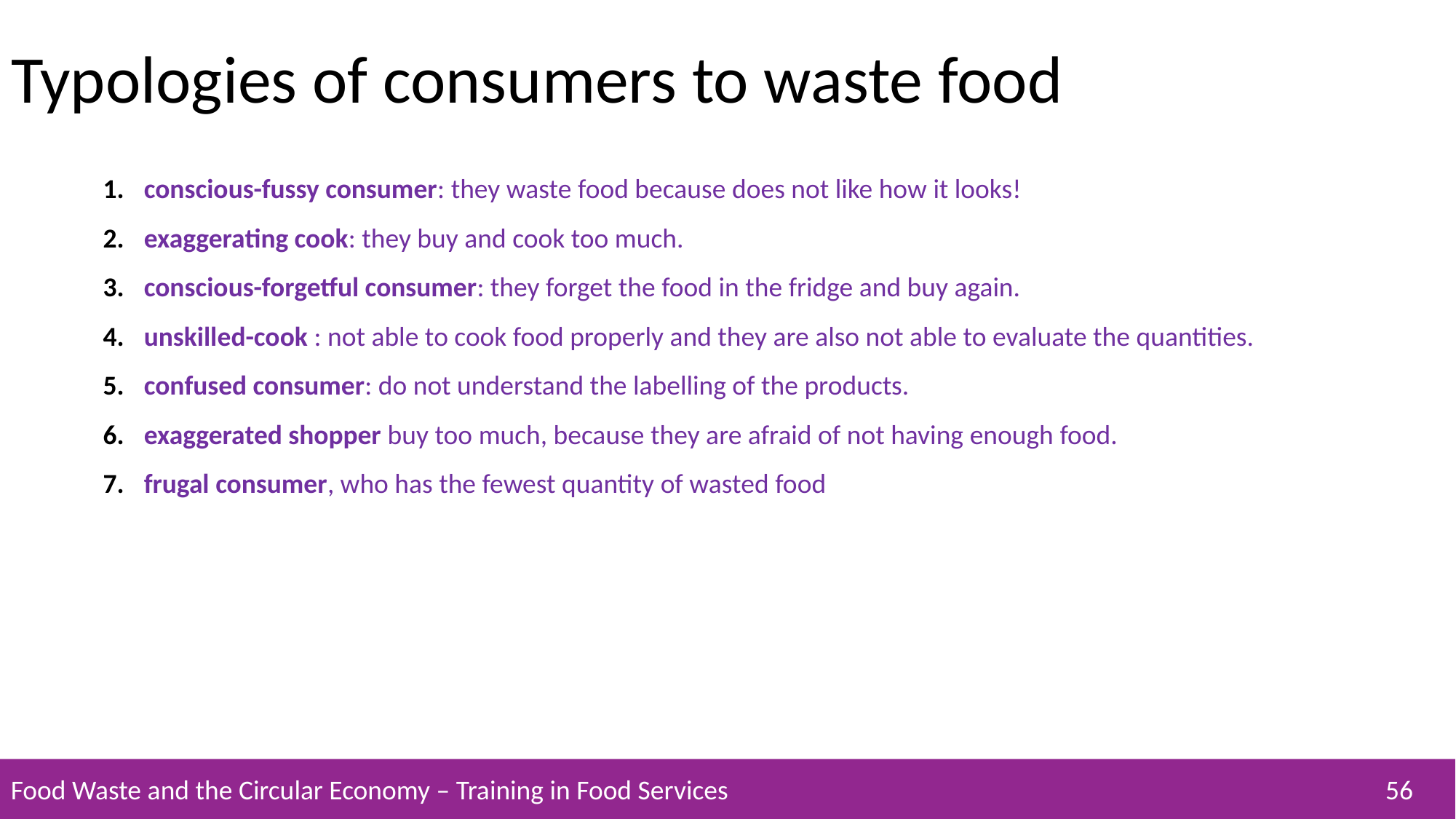

Typologies of consumers to waste food
conscious-fussy consumer: they waste food because does not like how it looks!
exaggerating cook: they buy and cook too much.
conscious-forgetful consumer: they forget the food in the fridge and buy again.
unskilled-cook : not able to cook food properly and they are also not able to evaluate the quantities.
confused consumer: do not understand the labelling of the products.
exaggerated shopper buy too much, because they are afraid of not having enough food.
frugal consumer, who has the fewest quantity of wasted food